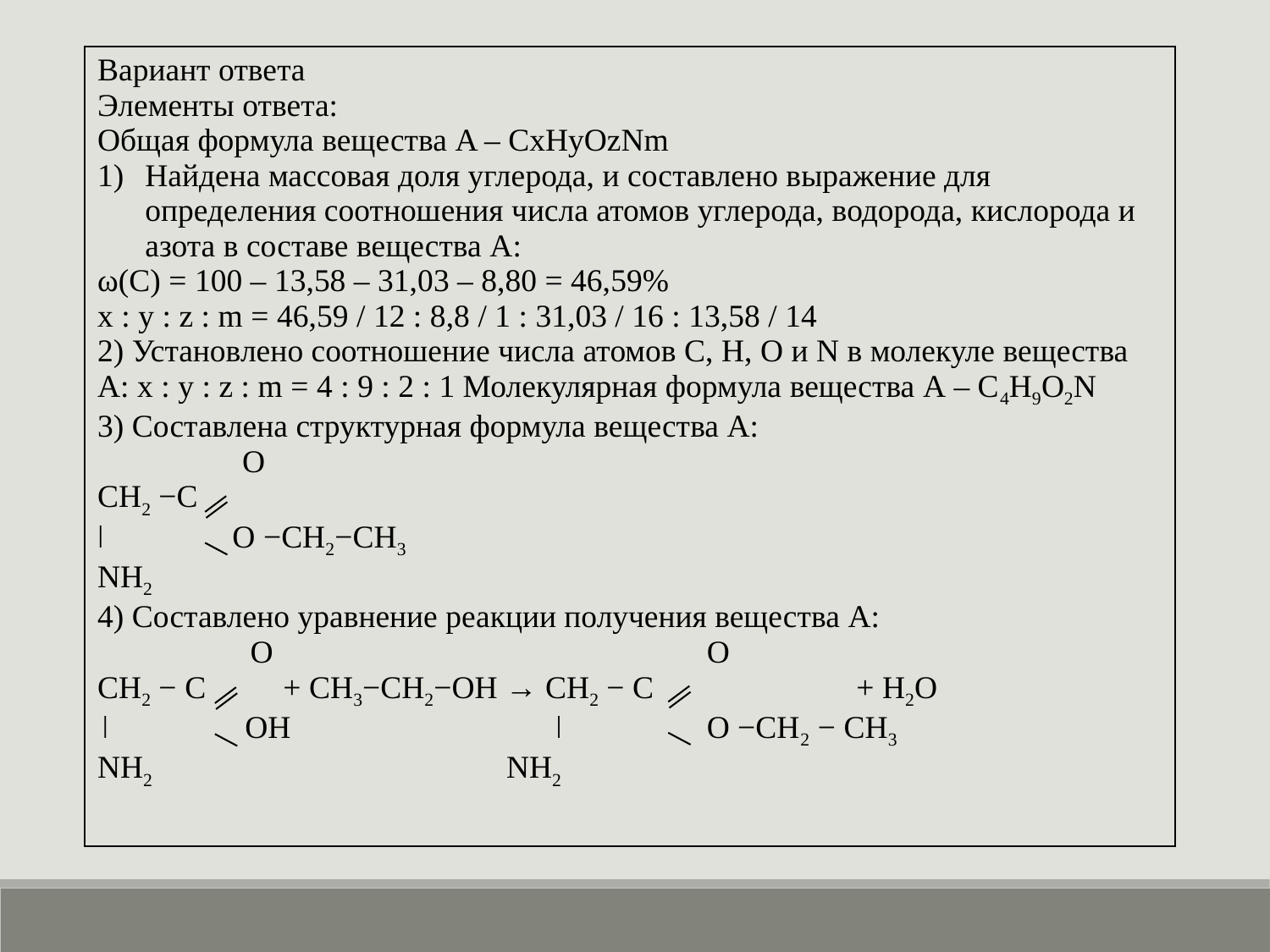

| Вариант ответа Элементы ответа: Общая формула вещества A – CxHyOzNm Найдена массовая доля углерода, и составлено выражение для определения соотношения числа атомов углерода, водорода, кислорода и азота в составе вещества А: ω(C) = 100 – 13,58 – 31,03 – 8,80 = 46,59% x : y : z : m = 46,59 / 12 : 8,8 / 1 : 31,03 / 16 : 13,58 / 14 2) Установлено соотношение числа атомов C, H, O и N в молекуле вещества А: x : y : z : m = 4 : 9 : 2 : 1 Молекулярная формула вещества А – C4H9O2N 3) Составлена структурная формула вещества А: O СН2 −С ǀ O −CH2−CH3 NH2 4) Составлено уравнение реакции получения вещества А: O O СН2 − С + CH3−CH2−OH → СН2 − С + H2O ǀ OH ǀ O −CH2 − CH3 NH2 NH2 |
| --- |